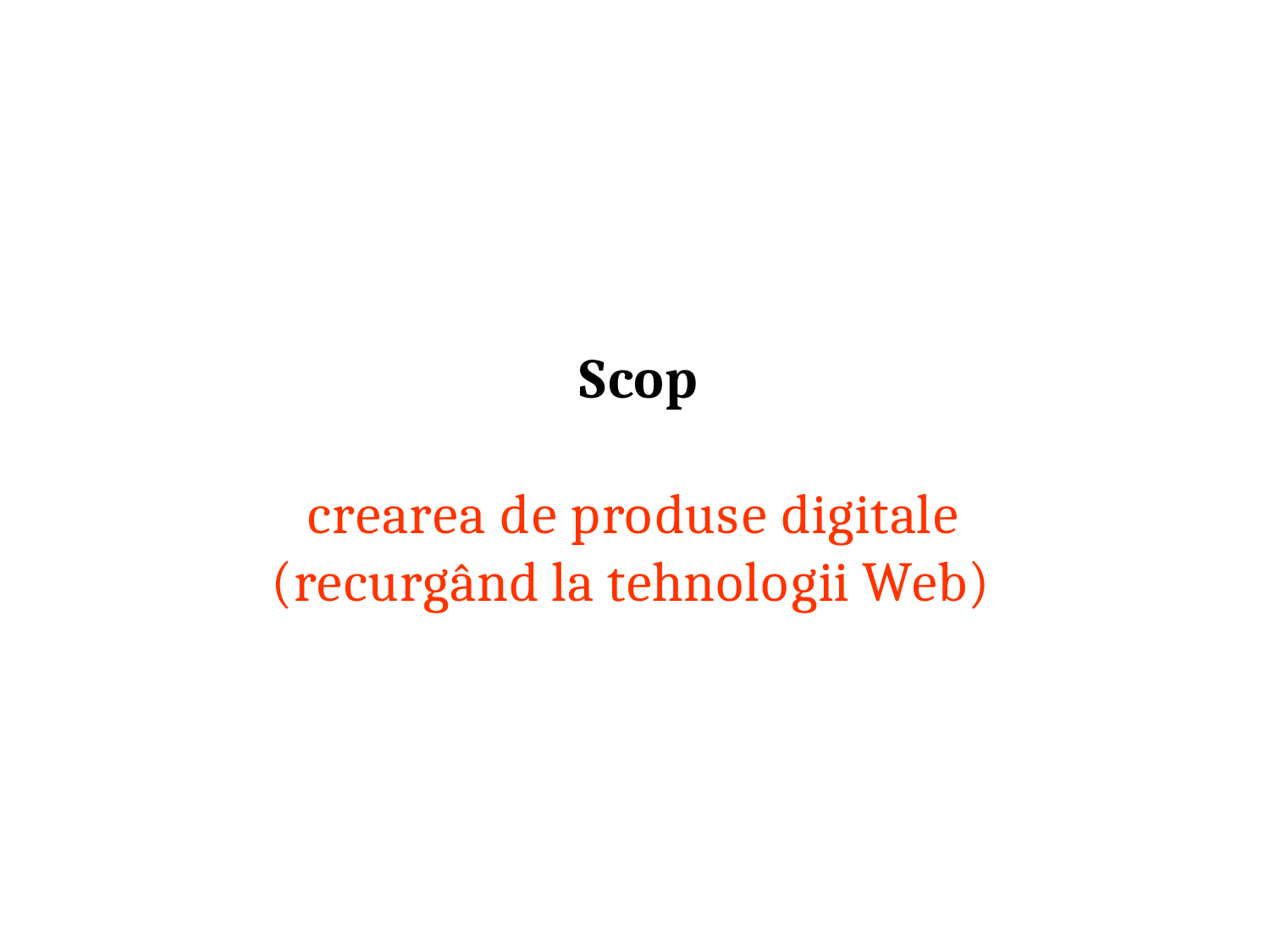

Scop
crearea de produse digitale  (recurgând la tehnologii Web)